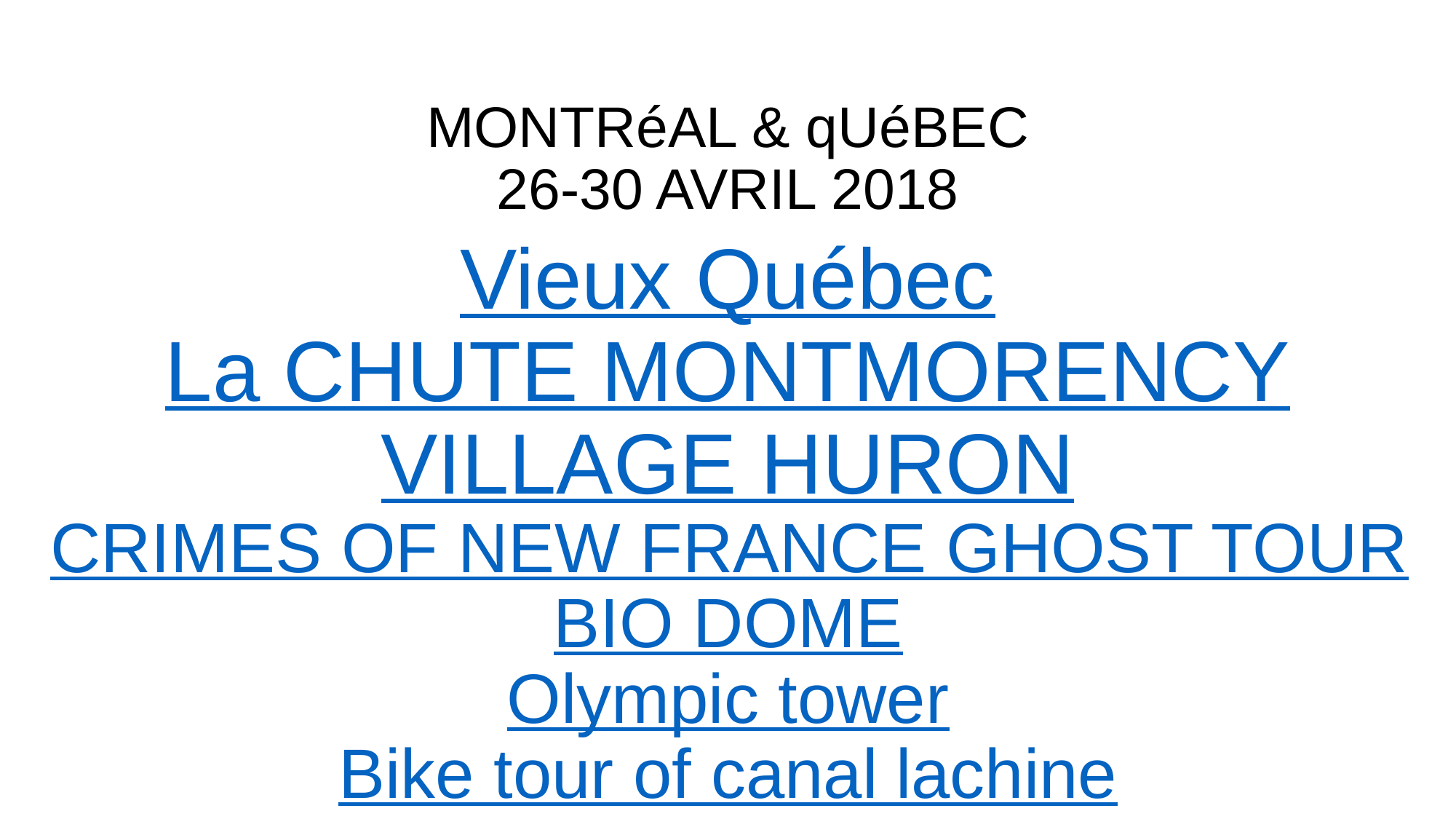

# MONTRéAL & qUéBEC 26-30 AVRIL 2018
Vieux Québec
La CHUTE MONTMORENCY
VILLAGE HURON
CRIMES OF NEW FRANCE GHOST TOUR
BIO DOME
Olympic tower
Bike tour of canal lachine